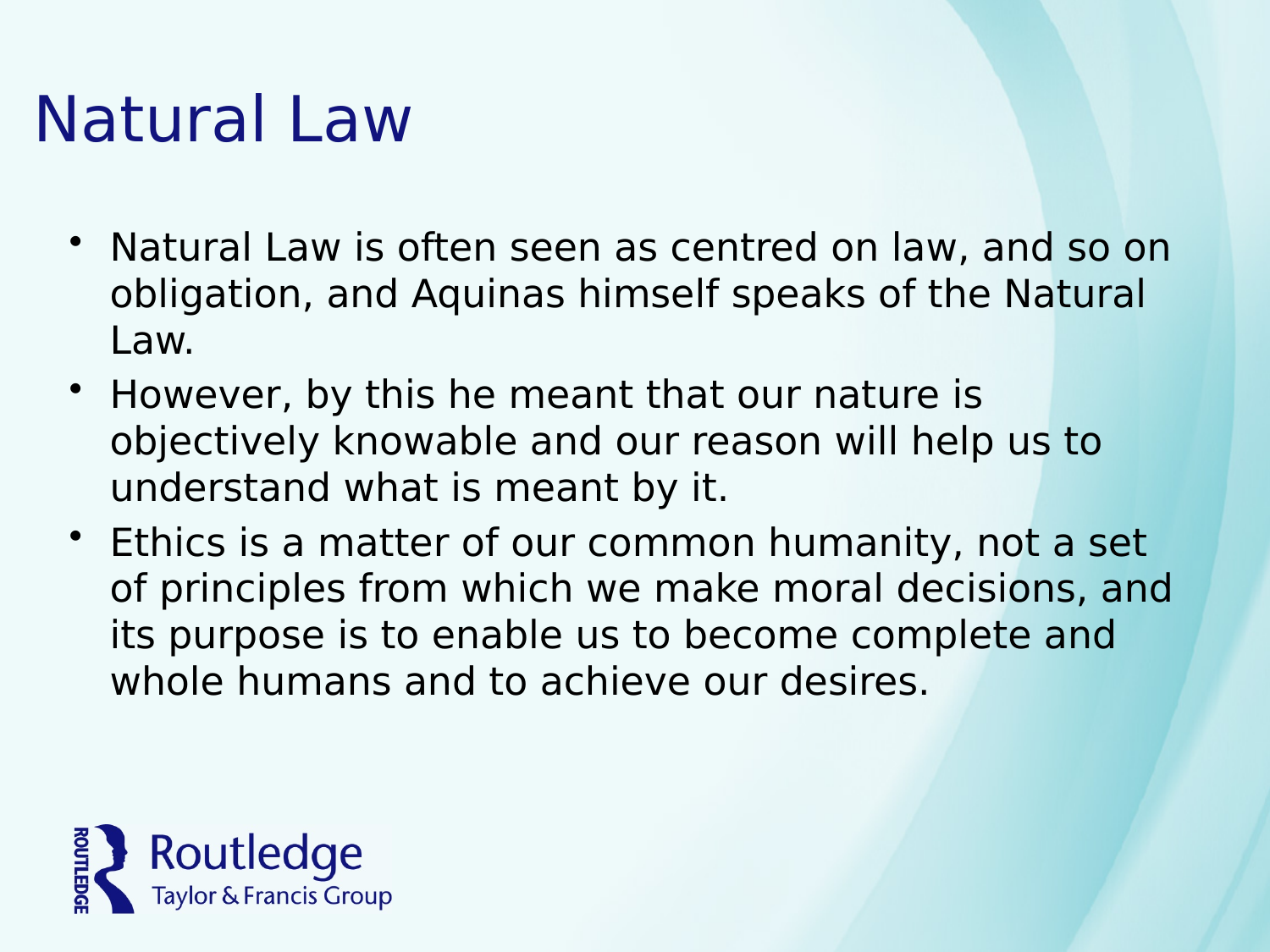

# Natural Law
Natural Law is often seen as centred on law, and so on obligation, and Aquinas himself speaks of the Natural Law.
However, by this he meant that our nature is objectively knowable and our reason will help us to understand what is meant by it.
Ethics is a matter of our common humanity, not a set of principles from which we make moral decisions, and its purpose is to enable us to become complete and whole humans and to achieve our desires.